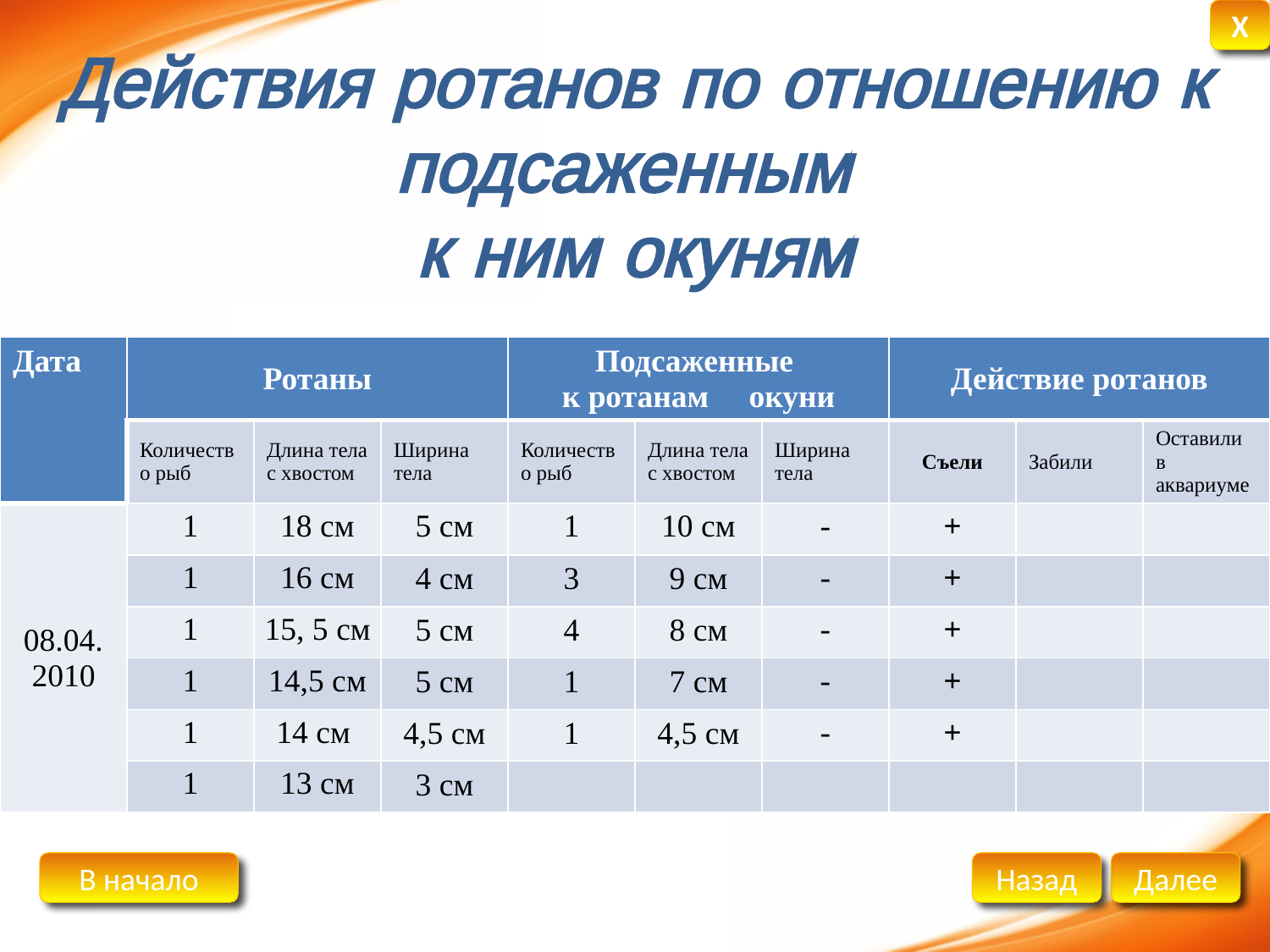

# Действия ротанов по отношению к подсаженным к ним окуням
| Дата | Ротаны |  |  | Подсаженные к ротанам окуни |  |  | Действие ротанов |  |  |
| --- | --- | --- | --- | --- | --- | --- | --- | --- | --- |
|  | Количество рыб | Длина тела с хвостом | Ширина тела | Количество рыб | Длина тела с хвостом | Ширина тела | Съели | Забили | Оставили в аквариуме |
| 08.04. 2010 | 1 | 18 см | 5 см | 1 | 10 см | - | + |  |  |
|  | 1 | 16 см | 4 см | 3 | 9 см | - | + |  |  |
|  | 1 | 15, 5 см | 5 см | 4 | 8 см | - | + |  |  |
|  | 1 | 14,5 см | 5 см | 1 | 7 см | - | + |  |  |
|  | 1 | 14 см | 4,5 см | 1 | 4,5 см | - | + |  |  |
|  | 1 | 13 см | 3 см |  |  |  |  |  |  |